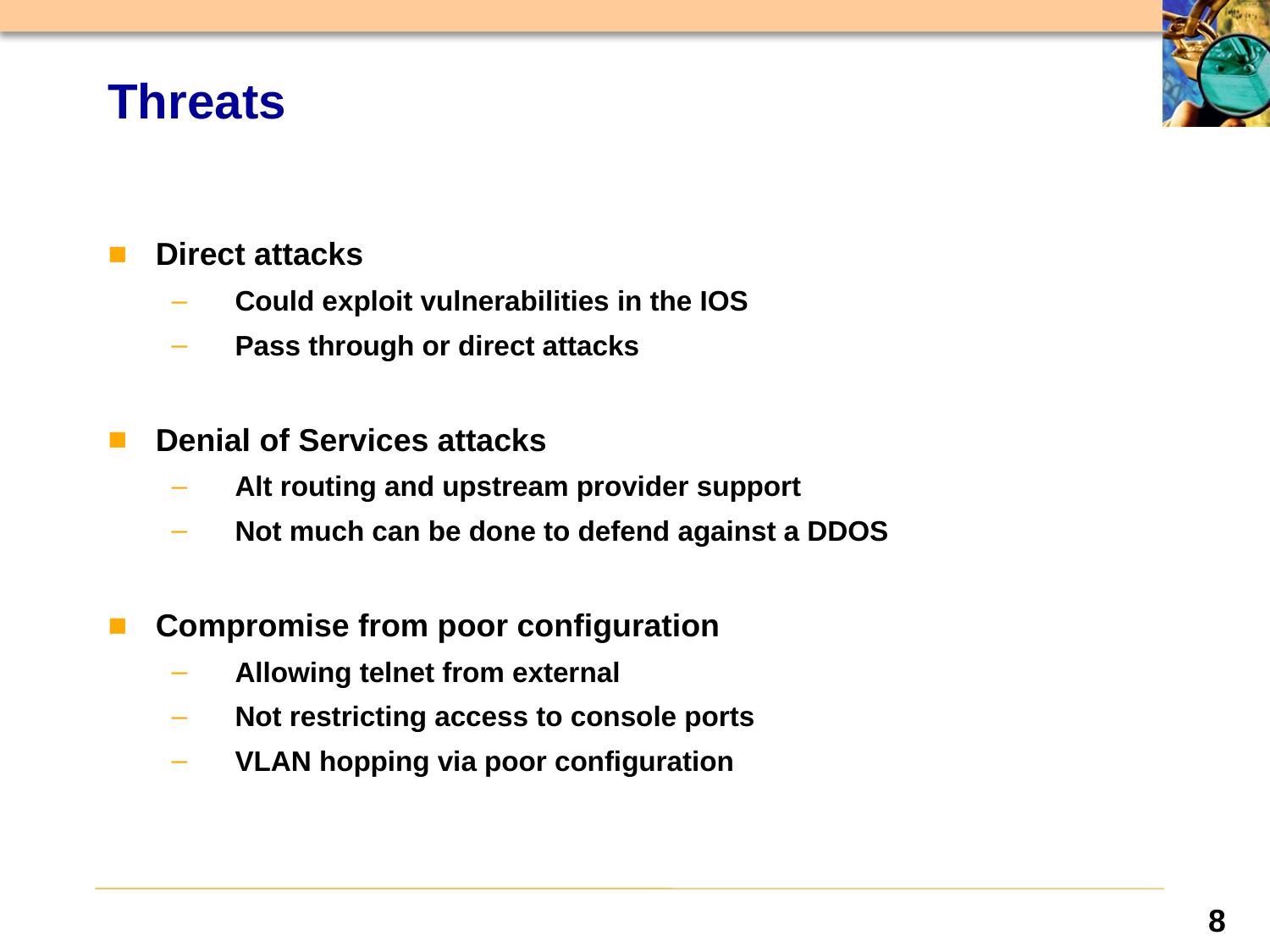

# Threats

Direct attacks
Could exploit vulnerabilities in the IOS
Pass through or direct attacks

Denial of Services attacks
Alt routing and upstream provider support
Not much can be done to defend against a DDOS

Compromise from poor configuration
Allowing telnet from external
Not restricting access to console ports
VLAN hopping via poor configuration